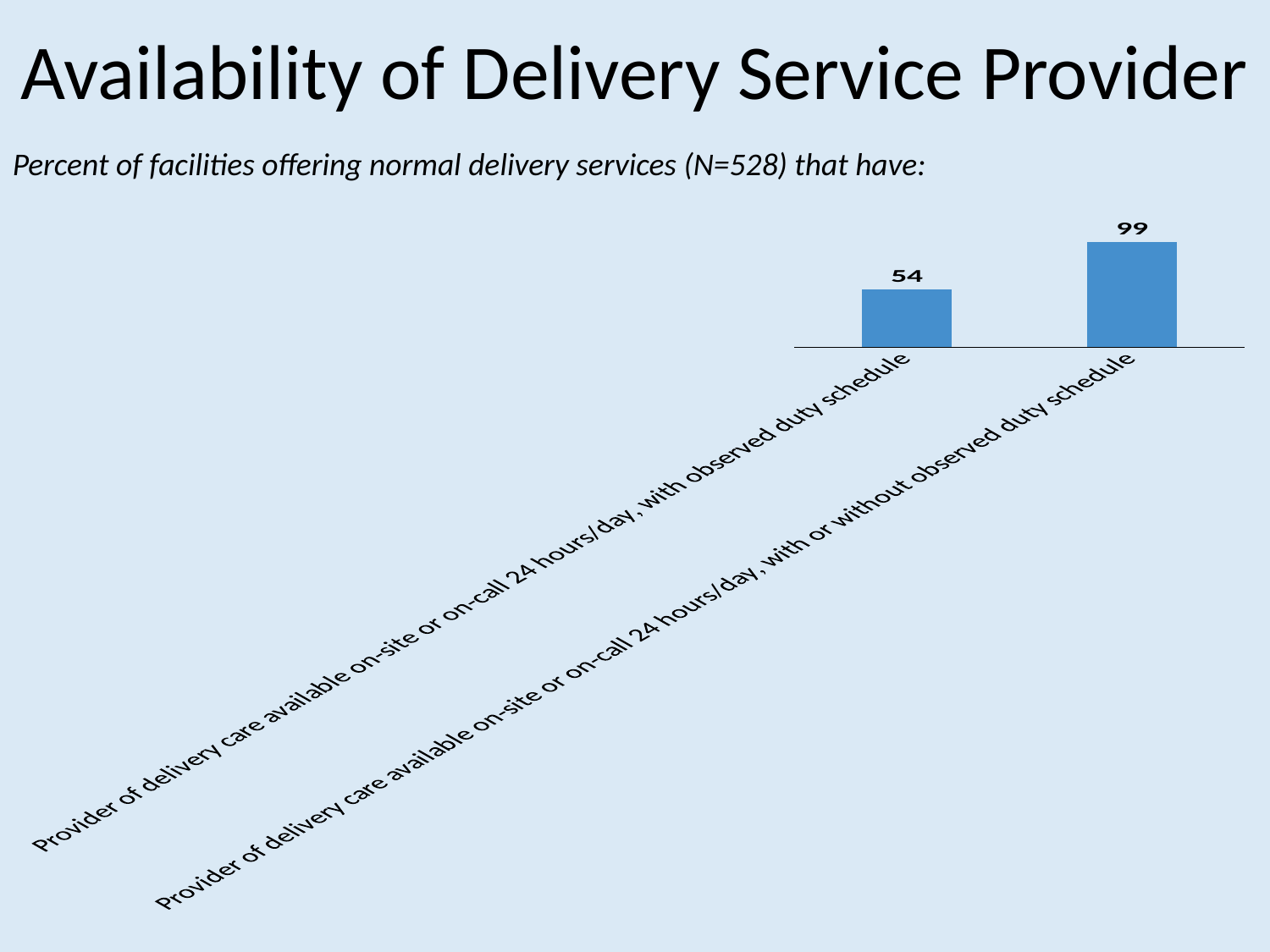

Availability of Delivery Service Provider
Percent of facilities offering normal delivery services (N=528) that have:

### Chart

| Category | Series 1 |
|---|---|
| Provider of delivery care available on-site or on-call 24 hours/day, with observed duty schedule | 54.0 |
| Provider of delivery care available on-site or on-call 24 hours/day, with or without observed duty schedule | 99.0 |